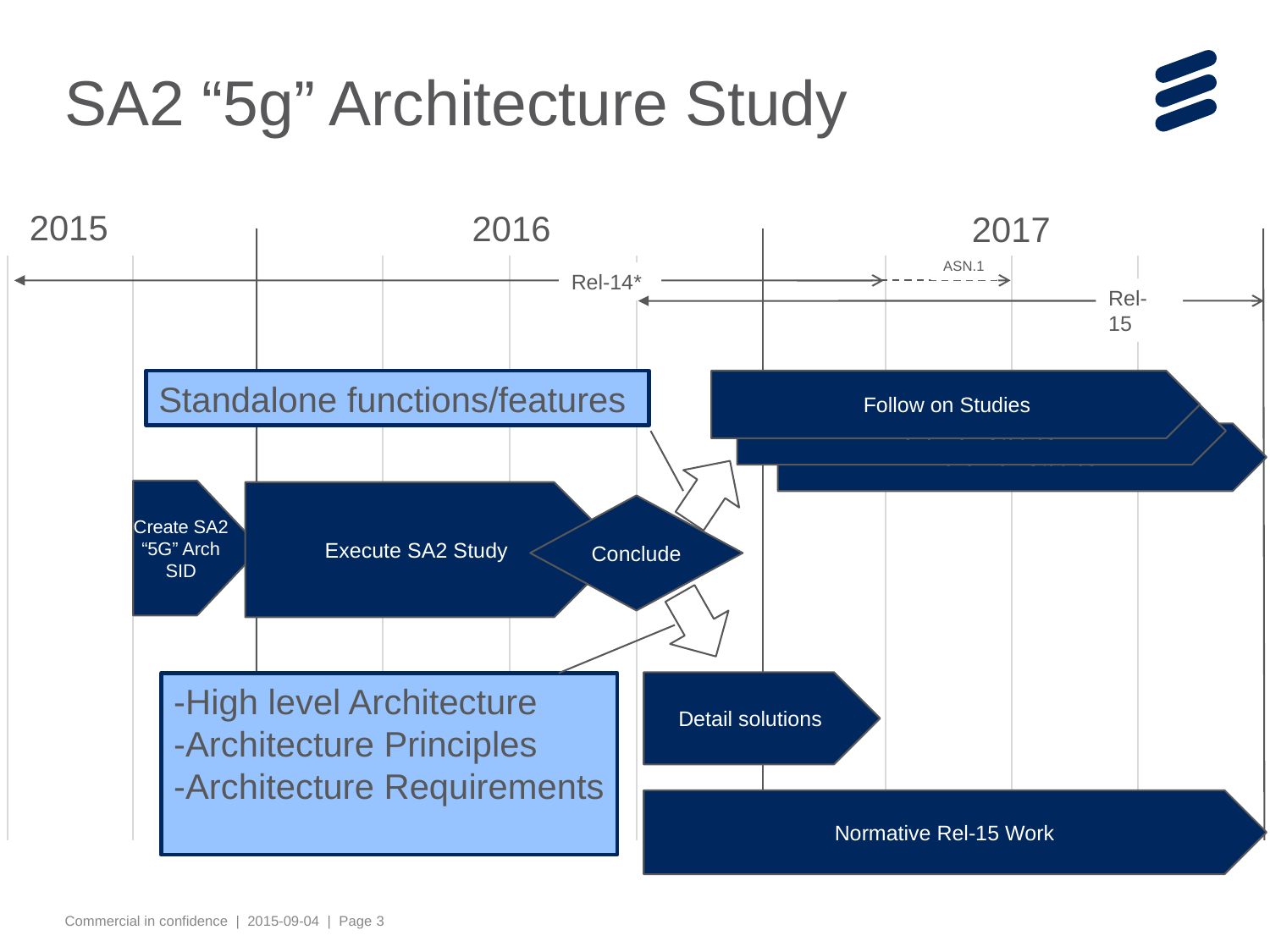

# SA2 “5g” Architecture Study
2015
2016
2017
ASN.1
Rel-14*
Rel-15
Standalone functions/features
Follow on Studies
Follow on Studies
Follow on Studies

Create SA2
“5G” Arch
SID
Execute SA2 Study
Conclude

Detail solutions
-High level Architecture
-Architecture Principles
-Architecture Requirements
Normative Rel-15 Work